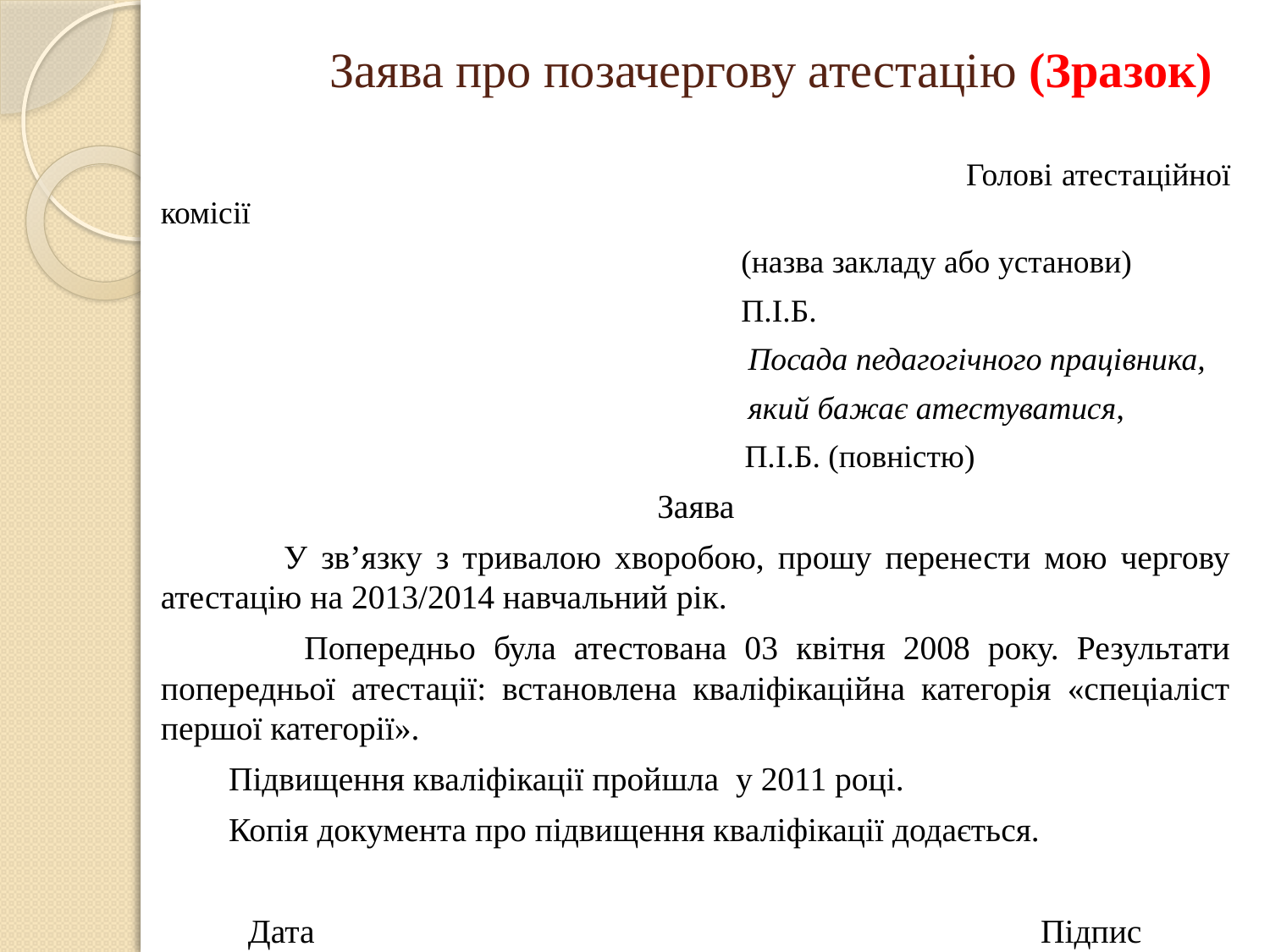

# Заява про позачергову атестацію (Зразок)
                                               		           Голові атестаційної комісії
                                           		         (назва закладу або установи)
                              			         П.І.Б.
                                                                         Посада педагогічного працівника,
                                                                         який бажає атестуватися,
		                                         П.І.Б. (повністю)
Заява
         У зв’язку з тривалою хворобою, прошу перенести мою чергову атестацію на 2013/2014 навчальний рік.
        Попередньо була атестована 03 квітня 2008 року. Результати попередньої атестації: встановлена кваліфікаційна категорія «спеціаліст першої категорії».
        Підвищення кваліфікації пройшла  у 2011 році.
        Копія документа про підвищення кваліфікації додається.

Дата                                                                                      Підпис